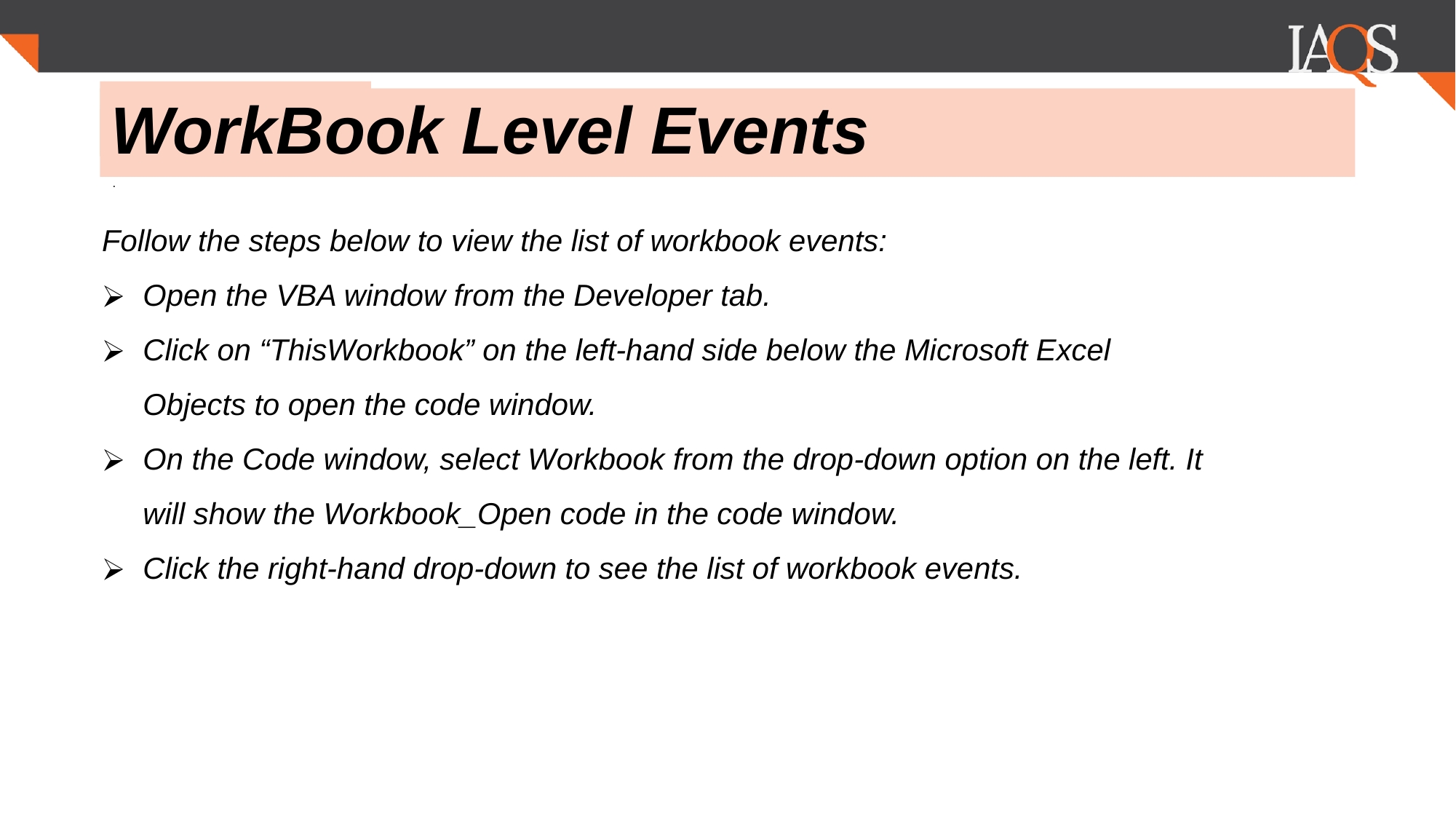

# WorkBook Level Events
.
Follow the steps below to view the list of workbook events:
Open the VBA window from the Developer tab.
Click on “ThisWorkbook” on the left-hand side below the Microsoft Excel Objects to open the code window.
On the Code window, select Workbook from the drop-down option on the left. It will show the Workbook_Open code in the code window.
Click the right-hand drop-down to see the list of workbook events.